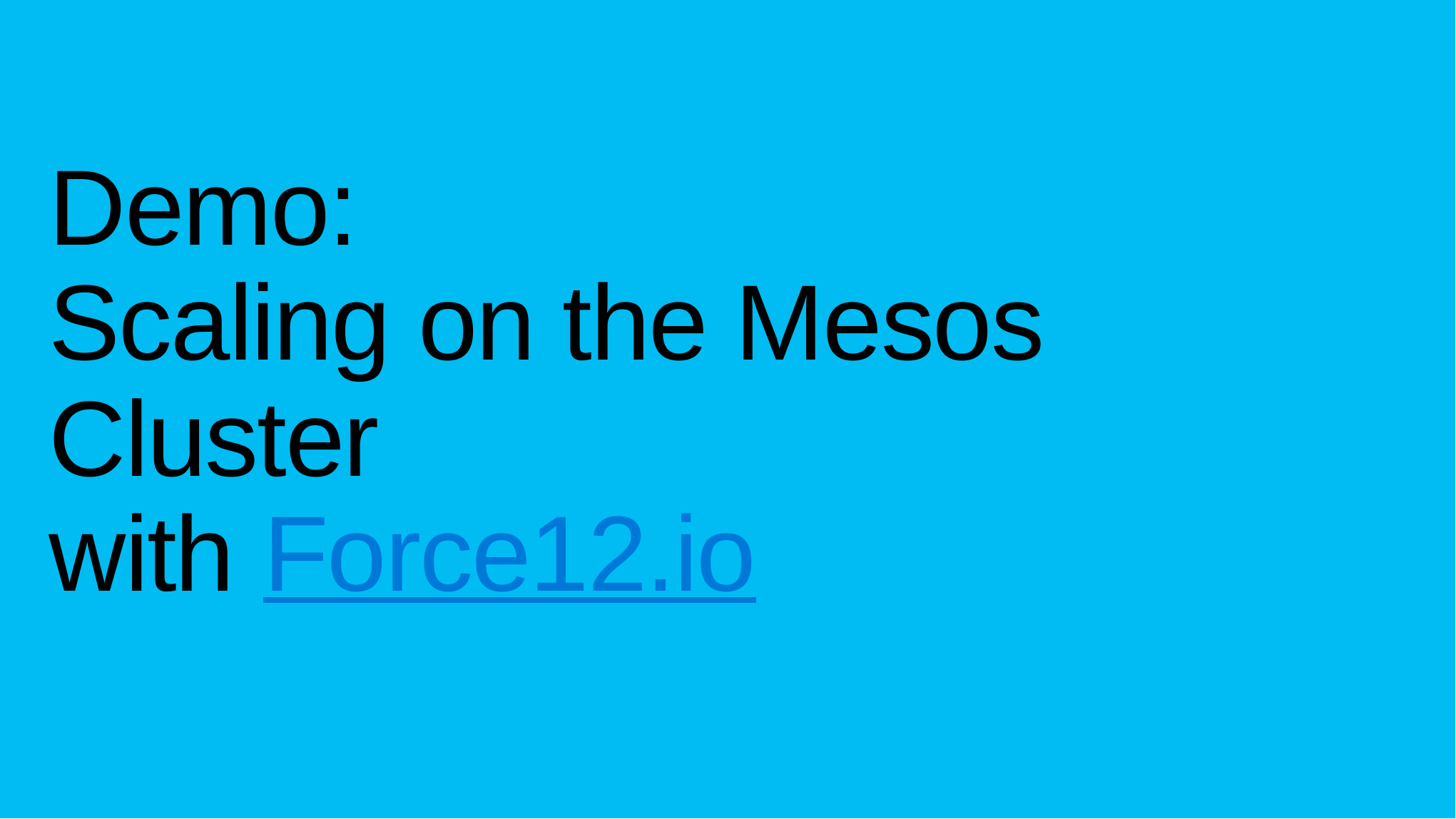

# Demo: Scaling on the Mesos Cluster with Force12.io